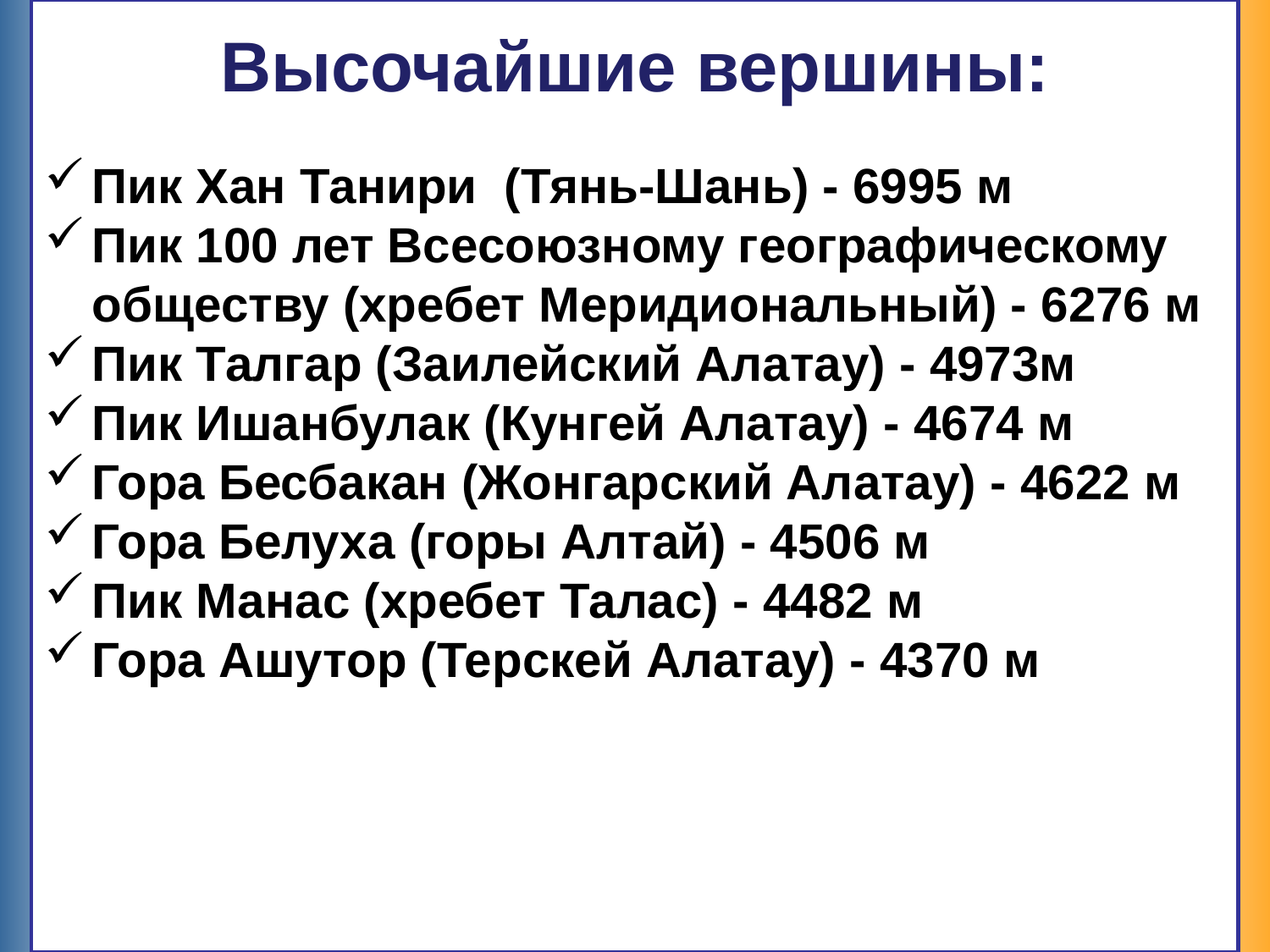

# Высочайшие вершины:
Пик Хан Танири  (Тянь-Шань) - 6995 м
Пик 100 лет Всесоюзному географическому обществу (хребет Меридиональный) - 6276 м
Пик Талгар (Заилейский Алатау) - 4973м
Пик Ишанбулак (Кунгей Алатау) - 4674 м
Гора Бесбакан (Жонгарский Алатау) - 4622 м
Гора Белуха (горы Алтай) - 4506 м
Пик Манас (хребет Талас) - 4482 м
Гора Ашутор (Терскей Алатау) - 4370 м